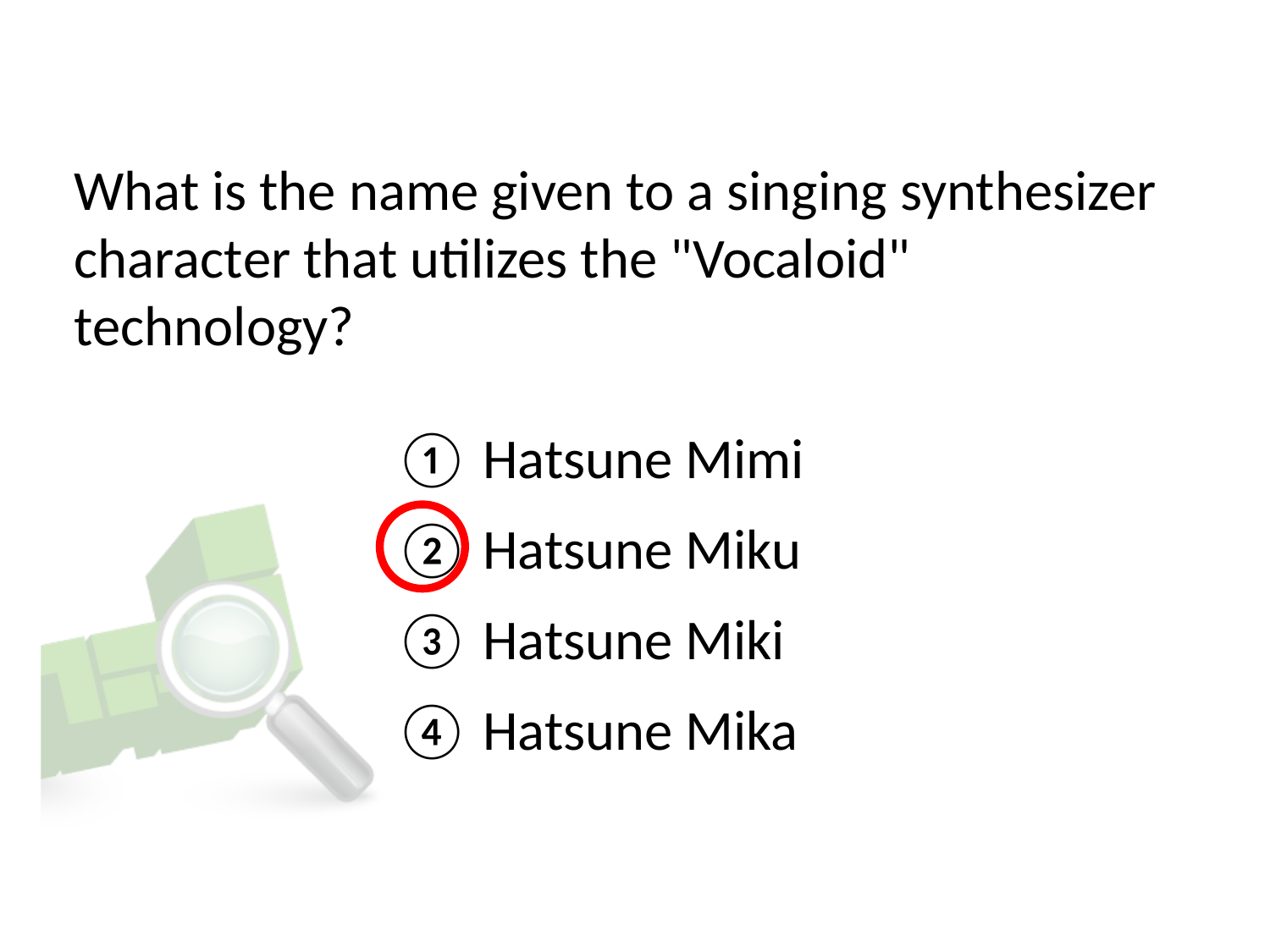

# What is the name given to a singing synthesizer character that utilizes the "Vocaloid" technology?
① Hatsune Mimi
② Hatsune Miku
③ Hatsune Miki
④ Hatsune Mika